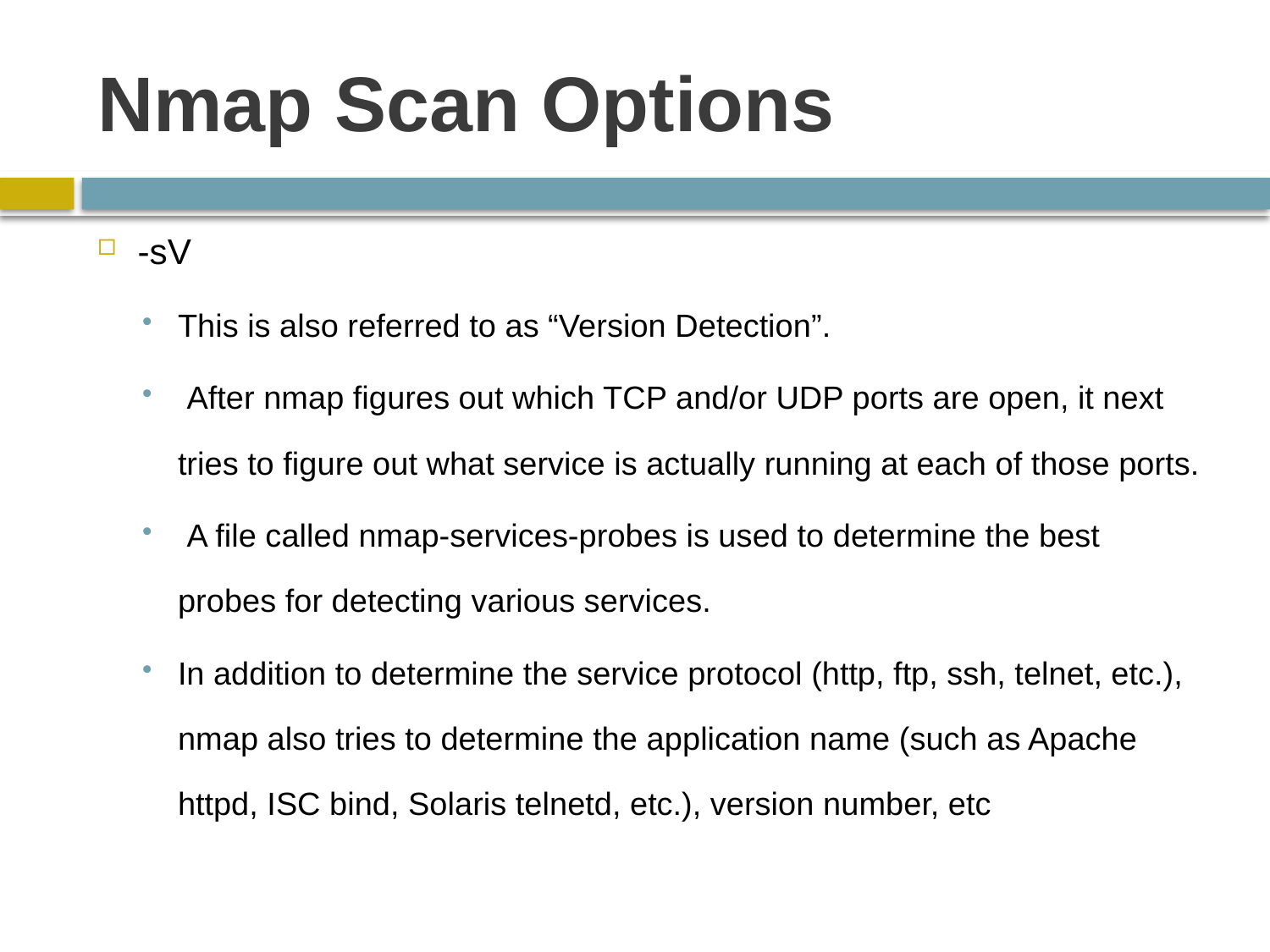

# Nmap Scan Options
-sV
This is also referred to as “Version Detection”.
 After nmap ﬁgures out which TCP and/or UDP ports are open, it next tries to ﬁgure out what service is actually running at each of those ports.
 A ﬁle called nmap-services-probes is used to determine the best probes for detecting various services.
In addition to determine the service protocol (http, ftp, ssh, telnet, etc.), nmap also tries to determine the application name (such as Apache httpd, ISC bind, Solaris telnetd, etc.), version number, etc